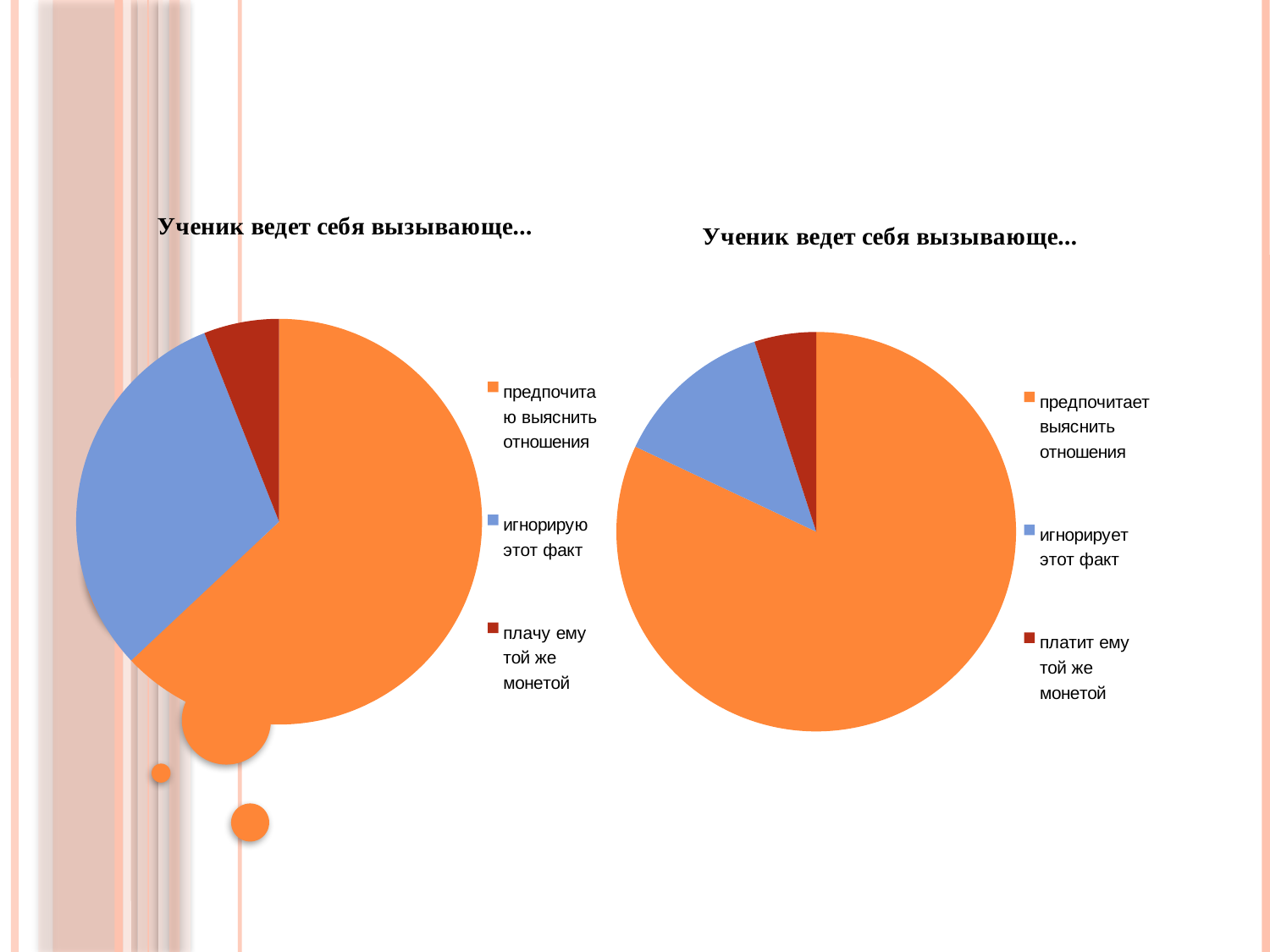

### Chart: Ученик ведет себя вызывающе...

| Category | Если класс не приведен в порядок |
|---|---|
| предпочитаю выяснить отношения  | 63.0 |
| игнорирую этот факт  | 31.0 |
| плачу ему той же монетой | 6.0 |

### Chart: Ученик ведет себя вызывающе...

| Category | Если класс не приведен в порядок |
|---|---|
| предпочитает выяснить отношения  | 82.0 |
| игнорирует этот факт  | 13.0 |
| платит ему той же монетой | 5.0 |
#